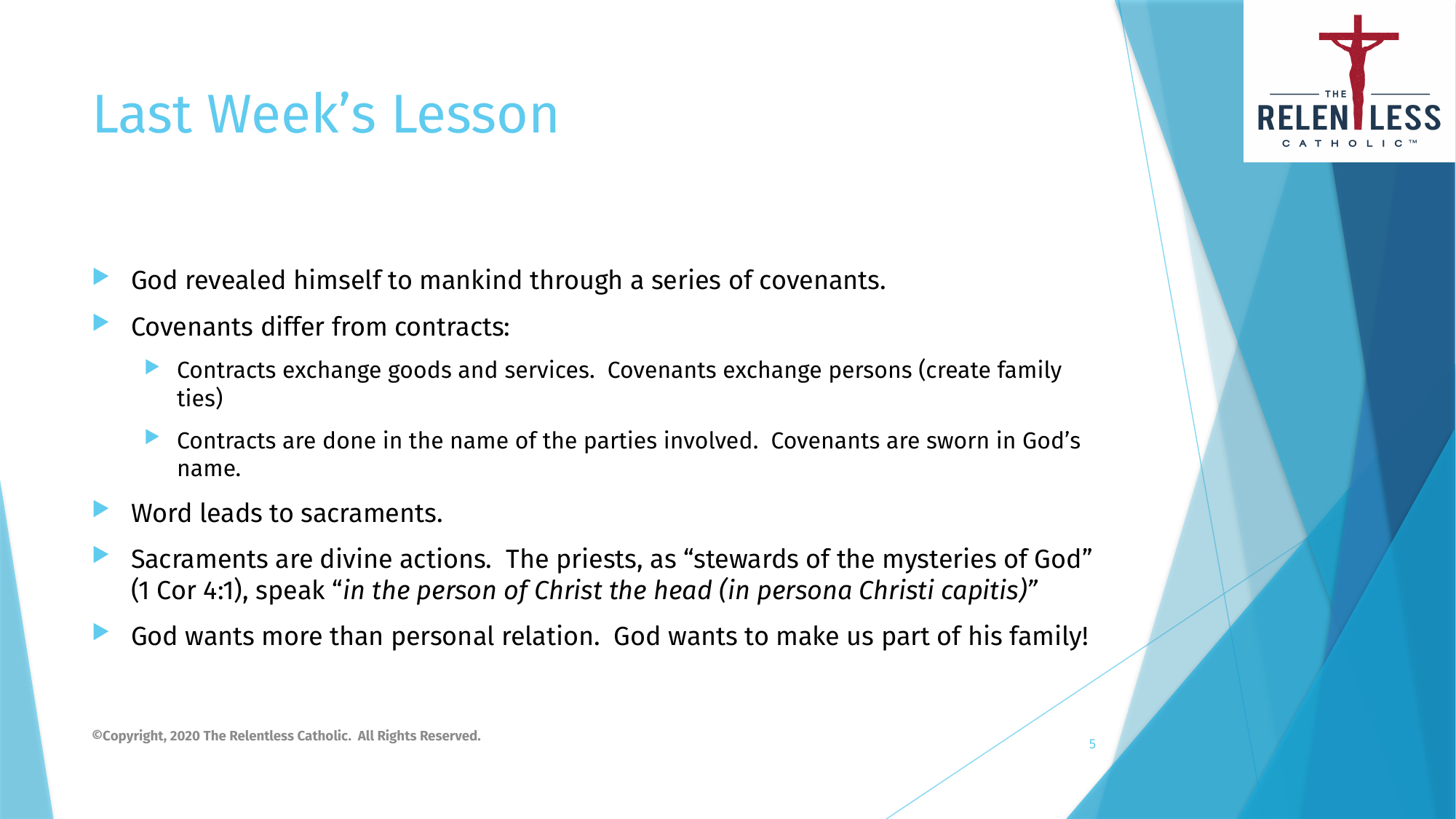

# Last Week’s Lesson
God revealed himself to mankind through a series of covenants.
Covenants differ from contracts:
Contracts exchange goods and services.  Covenants exchange persons (create family ties)
Contracts are done in the name of the parties involved.  Covenants are sworn in God’s name.
Word leads to sacraments.
Sacraments are divine actions.  The priests, as “stewards of the mysteries of God” (1 Cor 4:1), speak “in the person of Christ the head (in persona Christi capitis)”
God wants more than personal relation.  God wants to make us part of his family!

©Copyright, 2020 The Relentless Catholic.  All Rights Reserved.

5